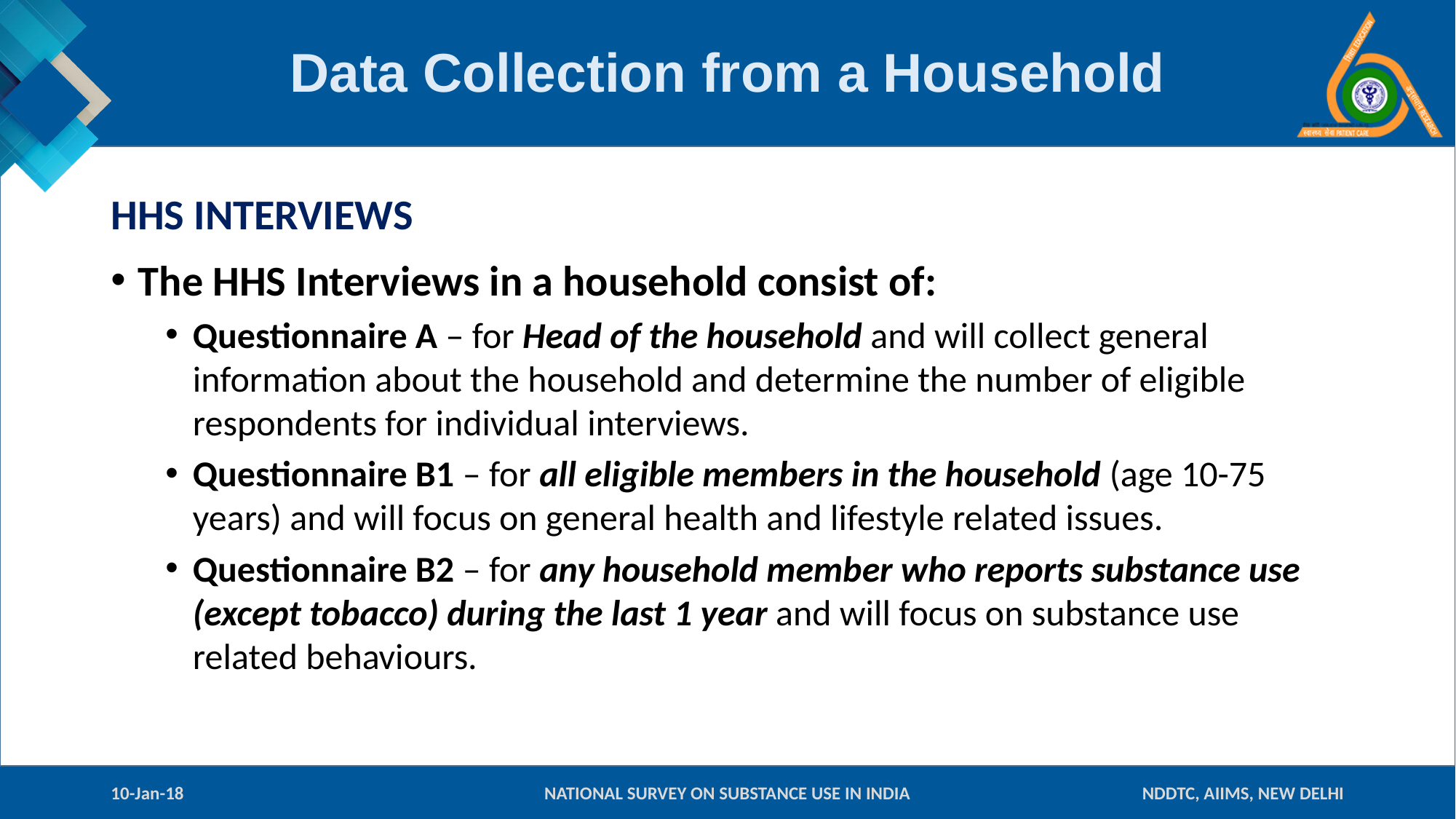

# Data Collection from a Household
HHS INTERVIEWS
The HHS Interviews in a household consist of:
Questionnaire A – for Head of the household and will collect general information about the household and determine the number of eligible respondents for individual interviews.
Questionnaire B1 – for all eligible members in the household (age 10-75 years) and will focus on general health and lifestyle related issues.
Questionnaire B2 – for any household member who reports substance use (except tobacco) during the last 1 year and will focus on substance use related behaviours.
10-Jan-18
NATIONAL SURVEY ON SUBSTANCE USE IN INDIA
NDDTC, AIIMS, NEW DELHI